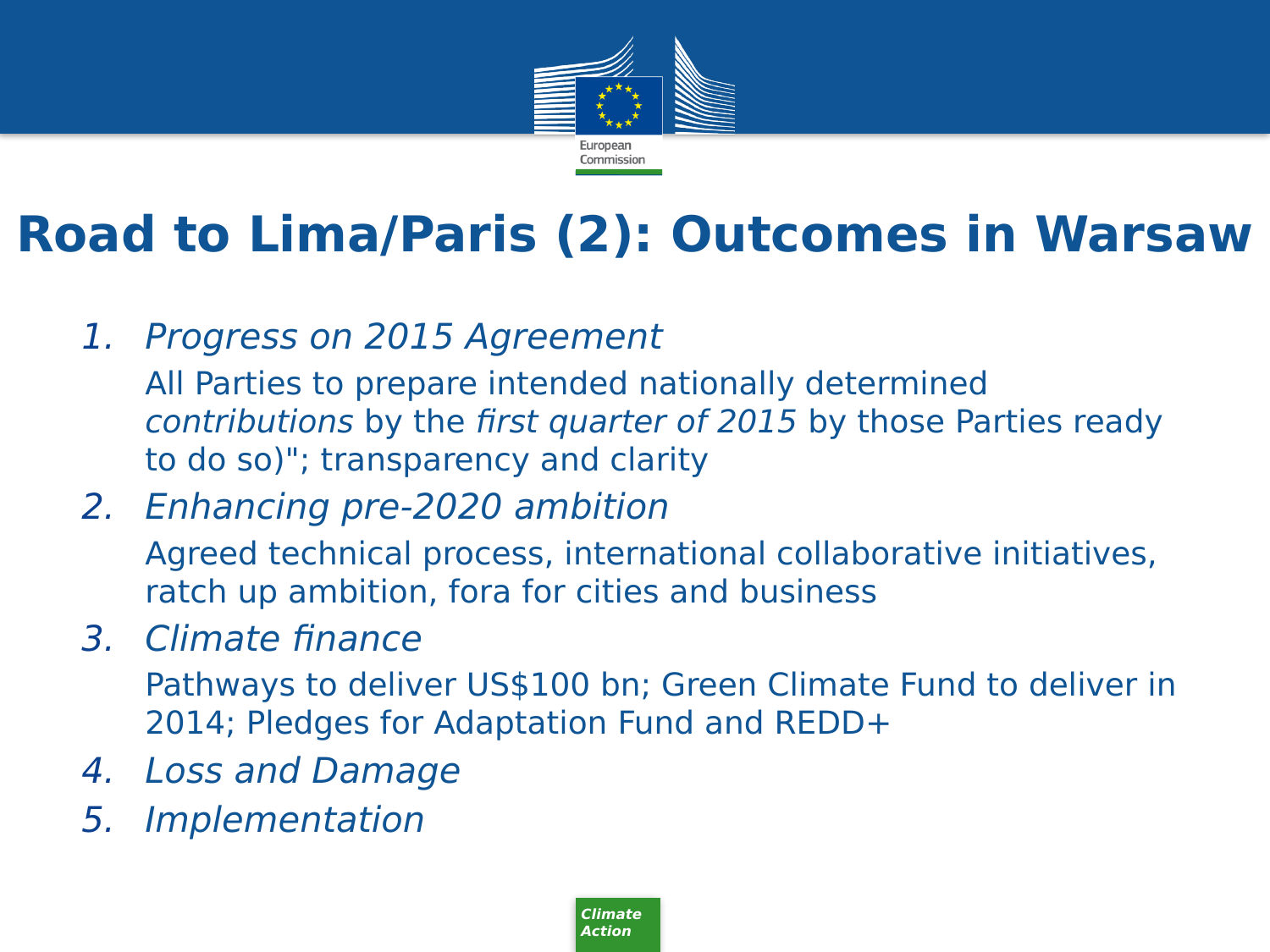

# Road to Lima/Paris (2): Outcomes in Warsaw
Progress on 2015 Agreement
All Parties to prepare intended nationally determined contributions by the first quarter of 2015 by those Parties ready to do so)"; transparency and clarity
Enhancing pre-2020 ambition
Agreed technical process, international collaborative initiatives, ratch up ambition, fora for cities and business
Climate finance
Pathways to deliver US$100 bn; Green Climate Fund to deliver in 2014; Pledges for Adaptation Fund and REDD+
Loss and Damage
Implementation